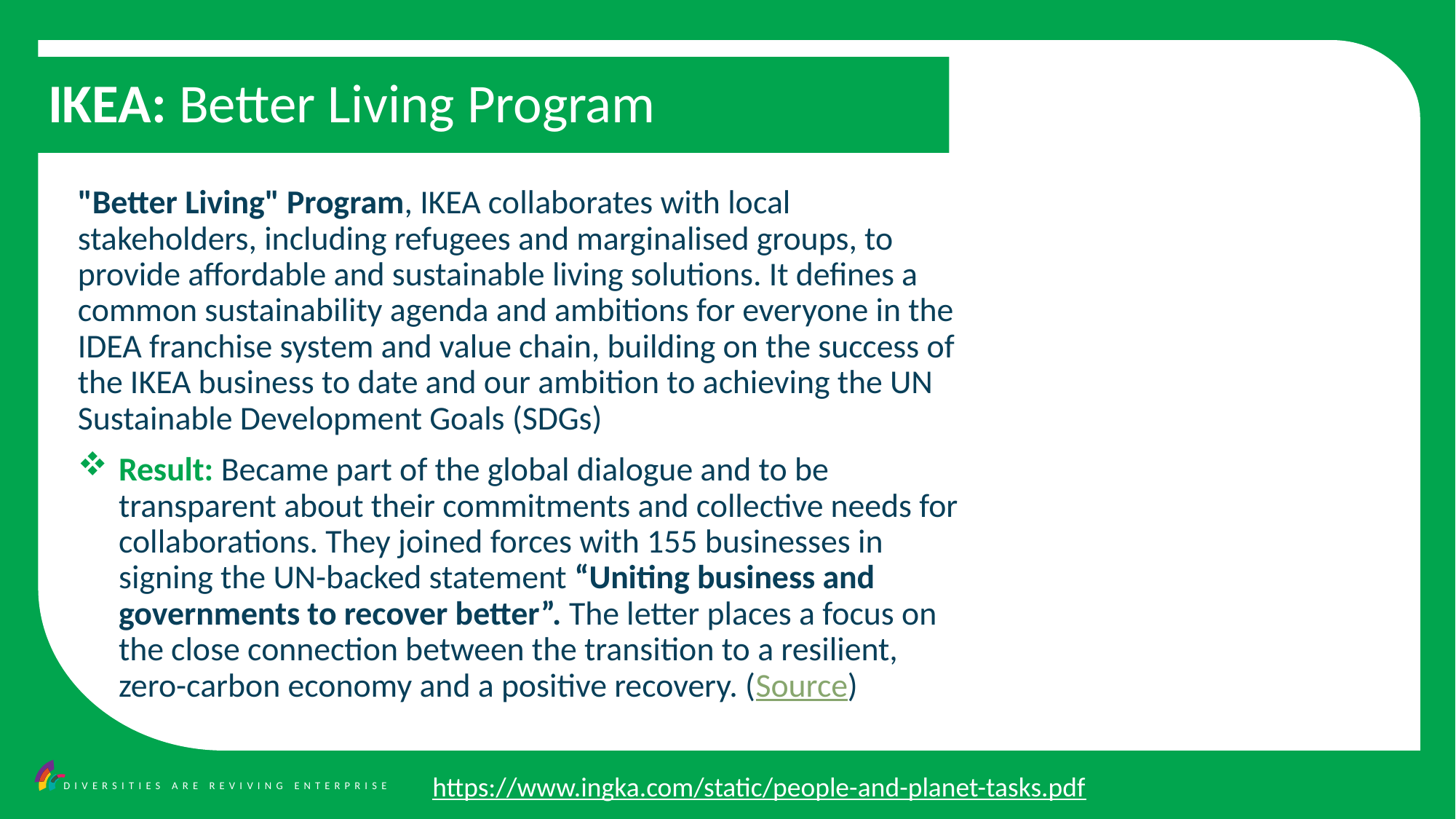

IKEA: Better Living Program
"Better Living" Program, IKEA collaborates with local stakeholders, including refugees and marginalised groups, to provide affordable and sustainable living solutions. It defines a common sustainability agenda and ambitions for everyone in the IDEA franchise system and value chain, building on the success of the IKEA business to date and our ambition to achieving the UN Sustainable Development Goals (SDGs)
Result: Became part of the global dialogue and to be transparent about their commitments and collective needs for collaborations. They joined forces with 155 businesses in signing the UN-backed statement “Uniting business and governments to recover better”. The letter places a focus on the close connection between the transition to a resilient, zero-carbon economy and a positive recovery. (Source)

https://www.ingka.com/static/people-and-planet-tasks.pdf